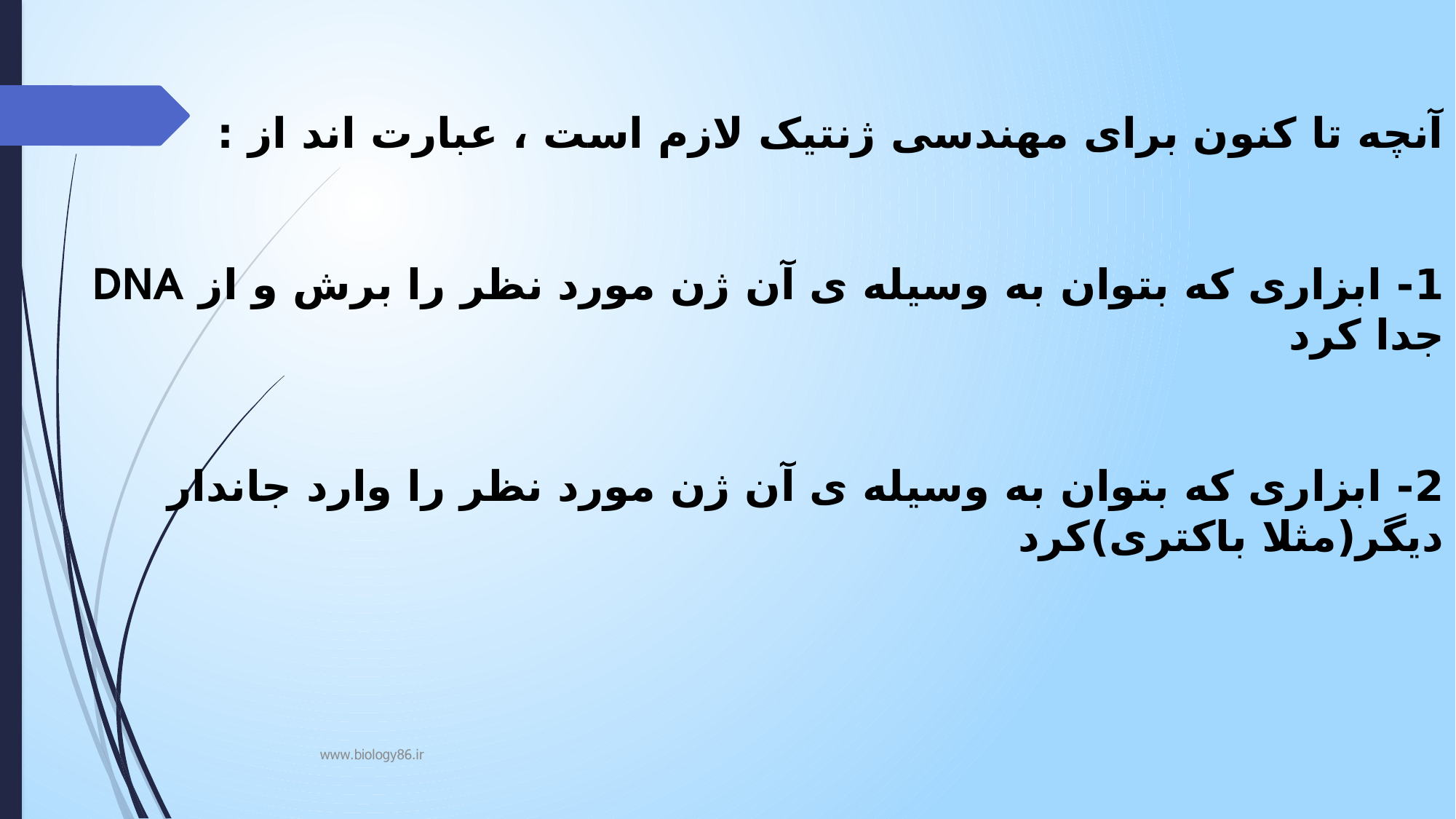

# آنچه تا کنون برای مهندسی ژنتیک لازم است ، عبارت اند از : 1- ابزاری که بتوان به وسیله ی آن ژن مورد نظر را برش و از DNA جدا کرد 2- ابزاری که بتوان به وسیله ی آن ژن مورد نظر را وارد جاندار دیگر(مثلا باکتری)کرد
www.biology86.ir